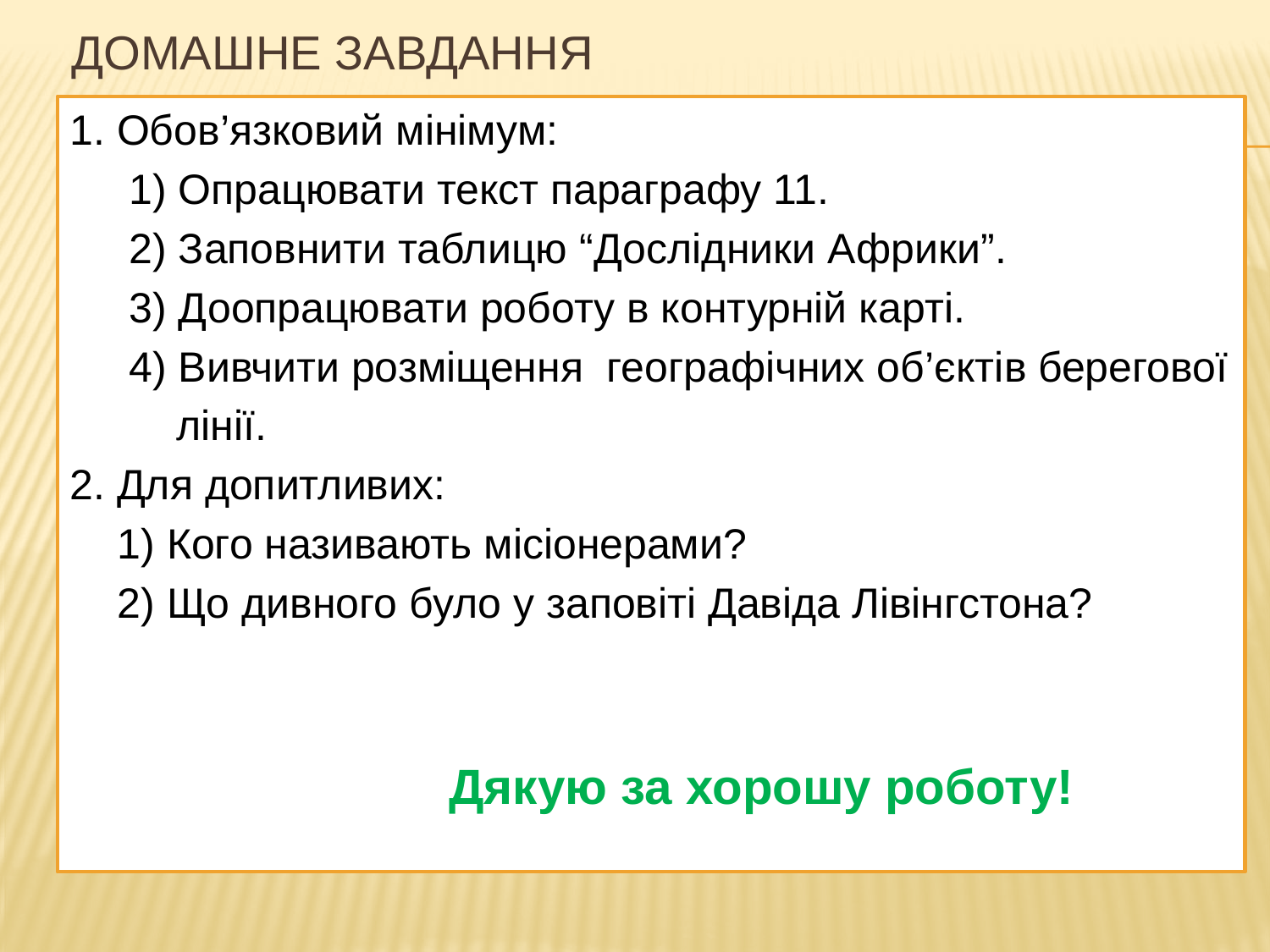

# ДОМАШНЕ ЗАВДАННЯ
1. Обов’язковий мінімум:
     1) Опрацювати текст параграфу 11.
     2) Заповнити таблицю “Дослідники Африки”.
     3) Доопрацювати роботу в контурній карті.
     4) Вивчити розміщення  географічних об’єктів берегової
         лінії.
2. Для допитливих:
    1) Кого називають місіонерами?
    2) Що дивного було у заповіті Давіда Лівінгстона?

                                Дякую за хорошу роботу!